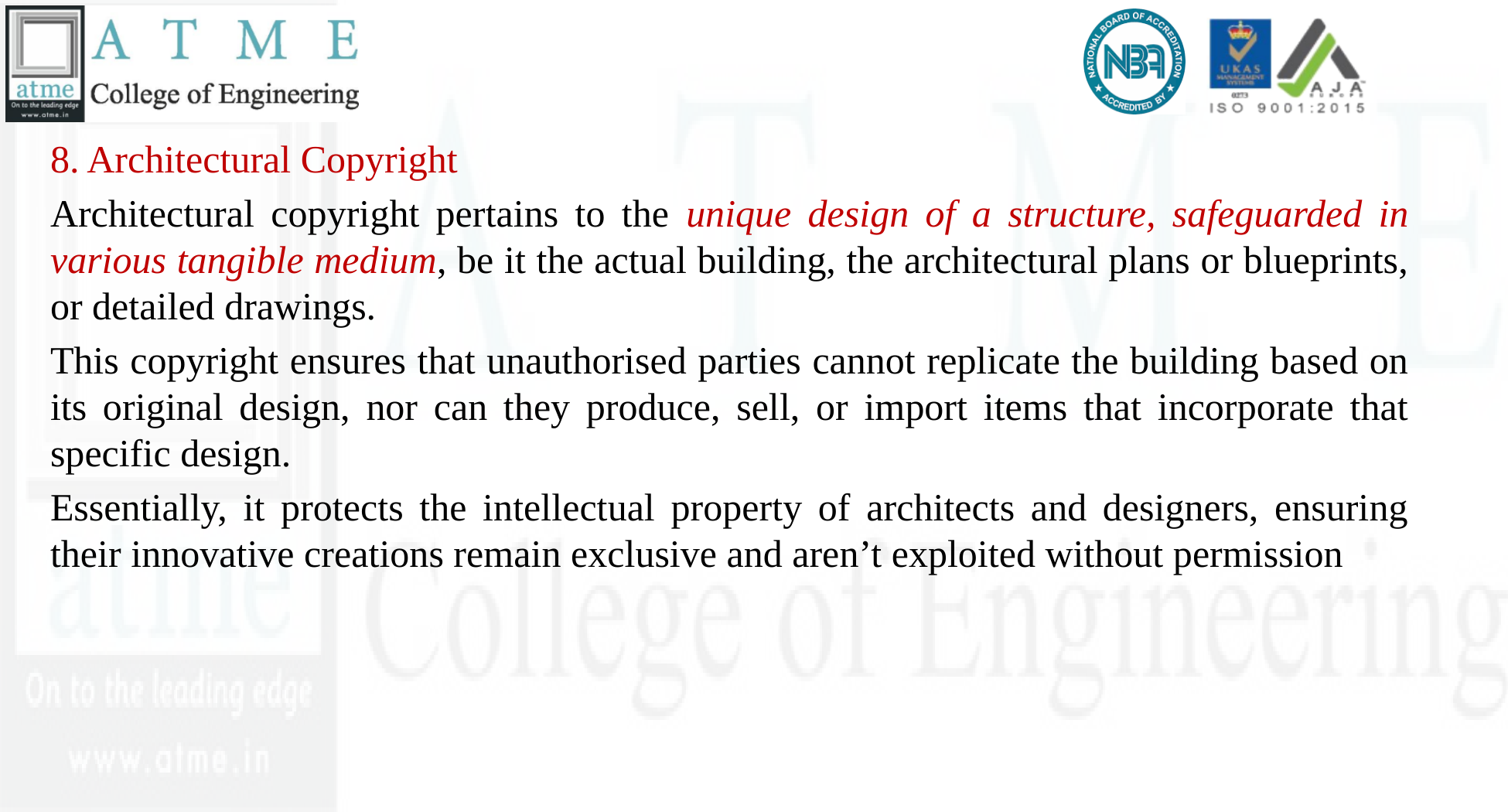

#
8. Architectural Copyright
Architectural copyright pertains to the unique design of a structure, safeguarded in various tangible medium, be it the actual building, the architectural plans or blueprints, or detailed drawings.
This copyright ensures that unauthorised parties cannot replicate the building based on its original design, nor can they produce, sell, or import items that incorporate that specific design.
Essentially, it protects the intellectual property of architects and designers, ensuring their innovative creations remain exclusive and aren’t exploited without permission